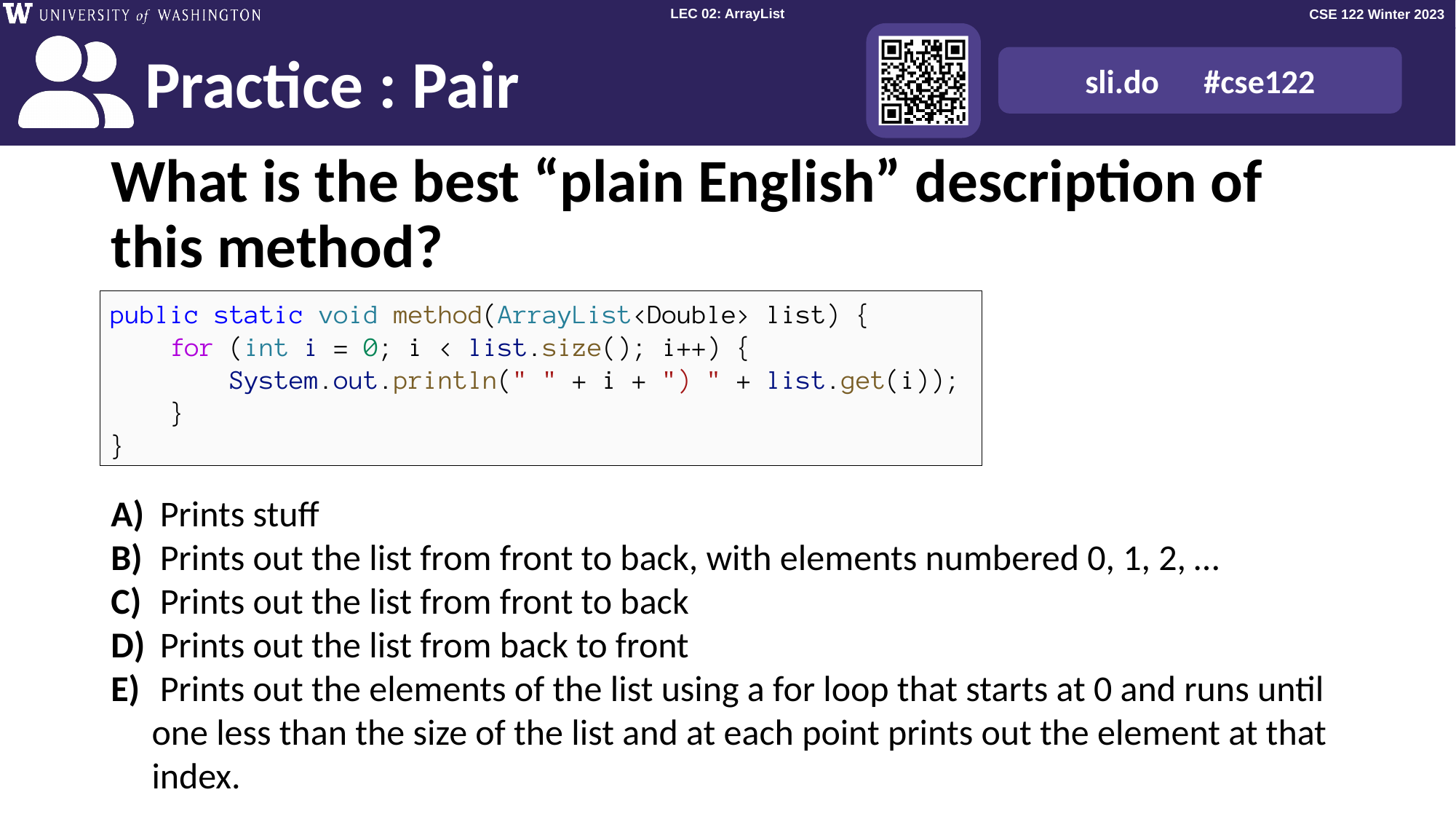

# What is the best “plain English” description of this method?
public static void method(ArrayList<Double> list) {
    for (int i = 0; i < list.size(); i++) {
        System.out.println(" " + i + ") " + list.get(i));
    }
}
 Prints stuff
 Prints out the list from front to back, with elements numbered 0, 1, 2, …
 Prints out the list from front to back
 Prints out the list from back to front
 Prints out the elements of the list using a for loop that starts at 0 and runs until one less than the size of the list and at each point prints out the element at that index.